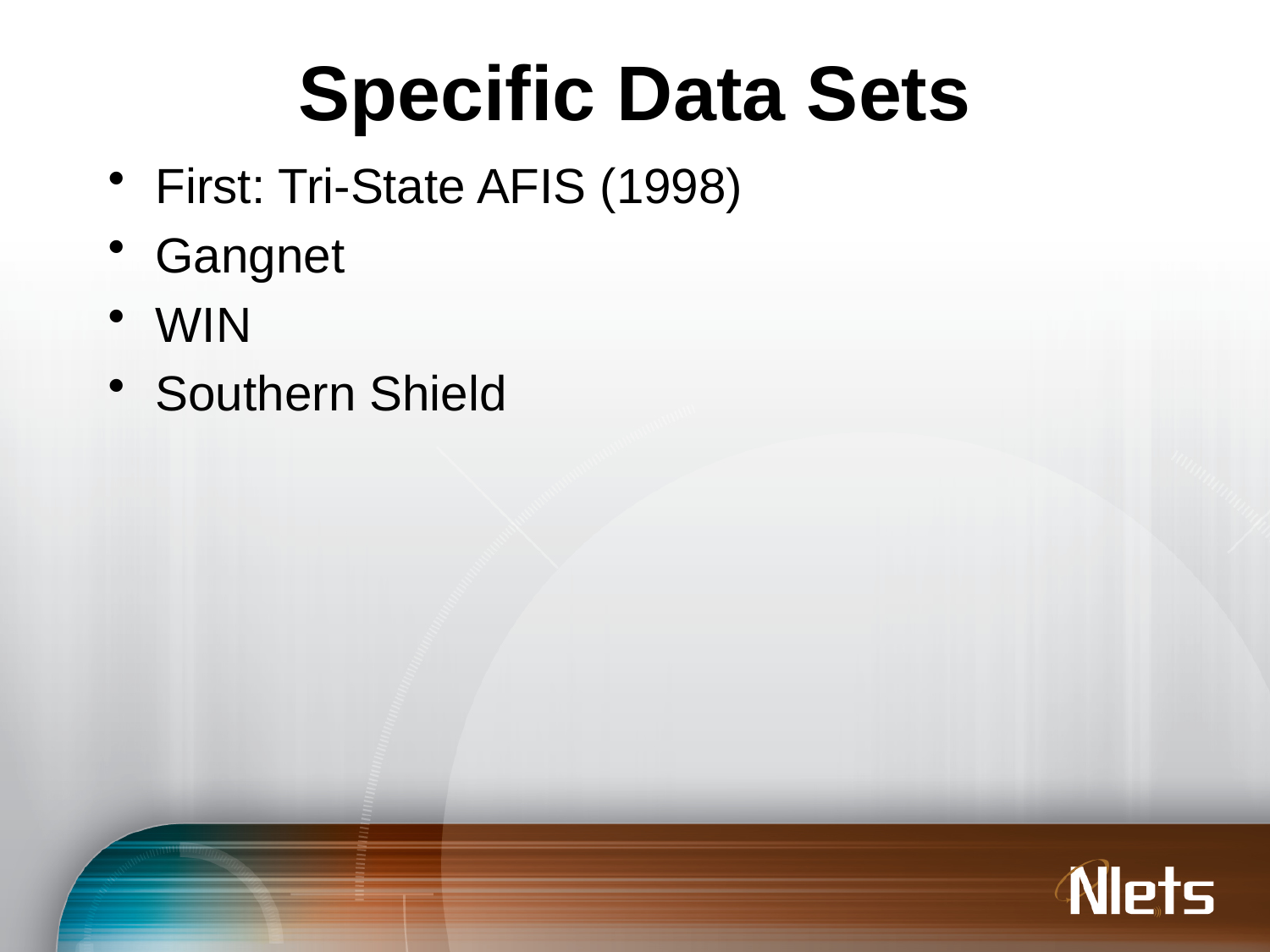

# Specific Data Sets
First: Tri-State AFIS (1998)
Gangnet
WIN
Southern Shield